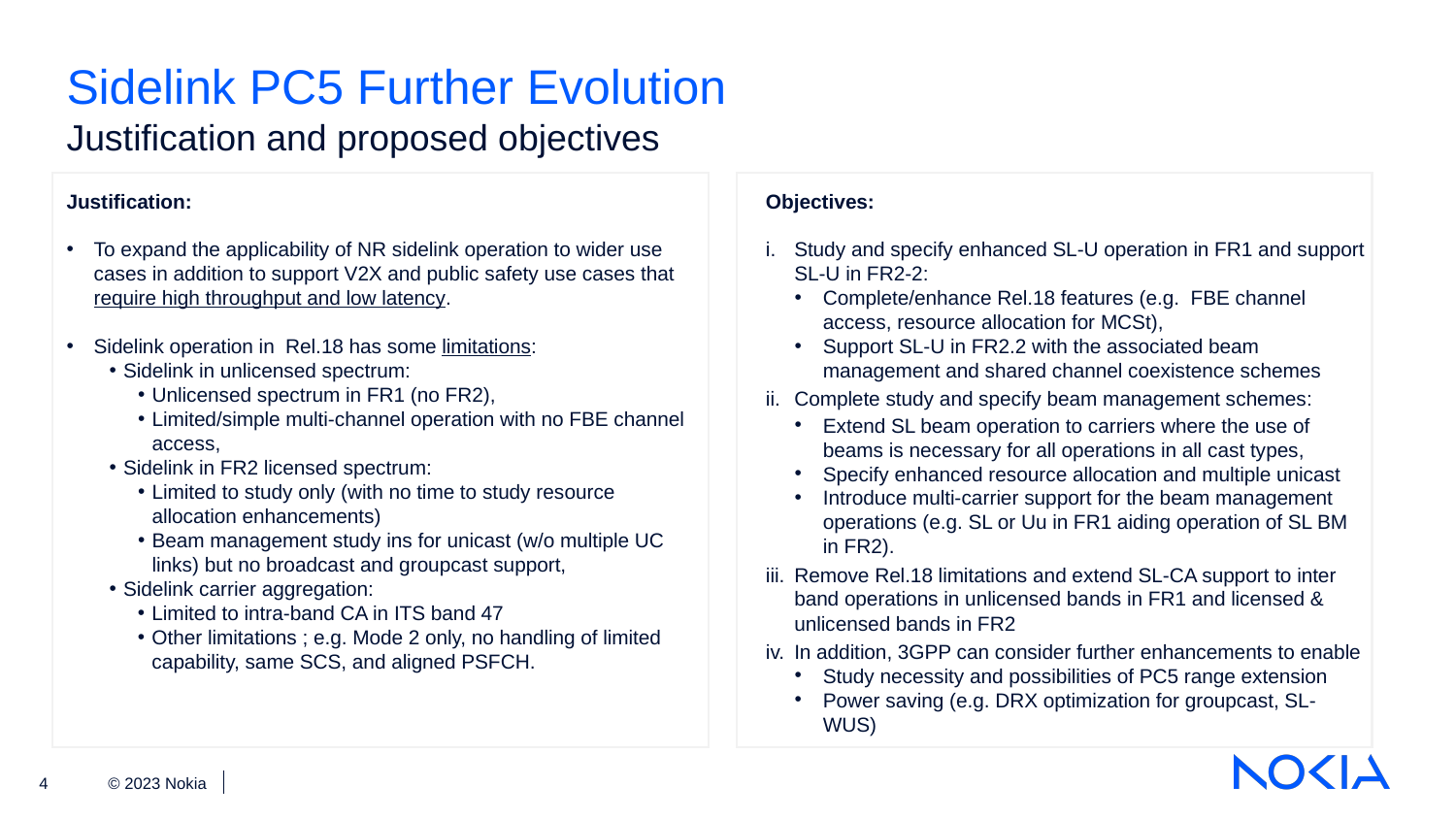

Sidelink PC5 Further Evolution
Justification and proposed objectives

Justification:

To expand the applicability of NR sidelink operation to wider use cases in addition to support V2X and public safety use cases that require high throughput and low latency.

Sidelink operation in  Rel.18 has some limitations:
Sidelink in unlicensed spectrum:
Unlicensed spectrum in FR1 (no FR2),
Limited/simple multi-channel operation with no FBE channel access,
Sidelink in FR2 licensed spectrum:
Limited to study only (with no time to study resource allocation enhancements)
Beam management study ins for unicast (w/o multiple UC links) but no broadcast and groupcast support,
Sidelink carrier aggregation:
Limited to intra-band CA in ITS band 47
Other limitations ; e.g. Mode 2 only, no handling of limited capability, same SCS, and aligned PSFCH.
Objectives:

Study and specify enhanced SL-U operation in FR1 and support SL-U in FR2-2:
Complete/enhance Rel.18 features (e.g.  FBE channel access, resource allocation for MCSt),
Support SL-U in FR2.2 with the associated beam management and shared channel coexistence schemes
Complete study and specify beam management schemes:
Extend SL beam operation to carriers where the use of beams is necessary for all operations in all cast types,
Specify enhanced resource allocation and multiple unicast
Introduce multi-carrier support for the beam management operations (e.g. SL or Uu in FR1 aiding operation of SL BM in FR2).
Remove Rel.18 limitations and extend SL-CA support to inter band operations in unlicensed bands in FR1 and licensed & unlicensed bands in FR2
In addition, 3GPP can consider further enhancements to enable
Study necessity and possibilities of PC5 range extension
Power saving (e.g. DRX optimization for groupcast, SL-WUS)